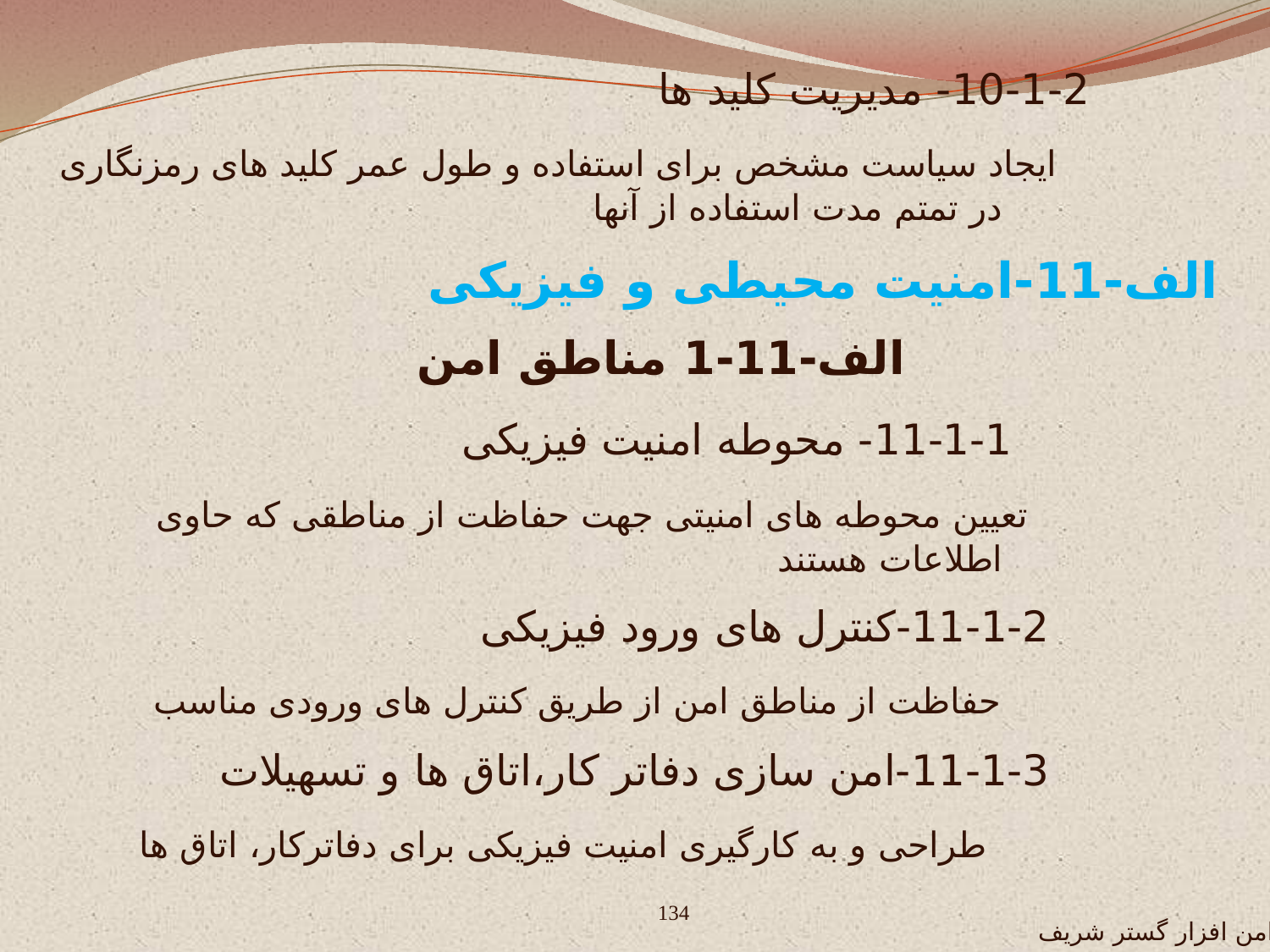

10-1-2- مدیریت کلید ها
      ایجاد سیاست مشخص برای استفاده و طول عمر کلید های رمزنگاری در تمتم مدت استفاده از آنها
الف-11-امنیت محیطی و فیزیکی
              الف-11-1 مناطق امن
            11-1-1- محوطه امنیت فیزیکی
              تعیین محوطه های امنیتی جهت حفاظت از مناطقی که حاوی اطلاعات هستند
               11-1-2-کنترل های ورود فیزیکی
                حفاظت از مناطق امن از طریق کنترل های ورودی مناسب
               11-1-3-امن سازی دفاتر کار،اتاق ها و تسهیلات
                 طراحی و به کارگیری امنیت فیزیکی برای دفاترکار، اتاق ها